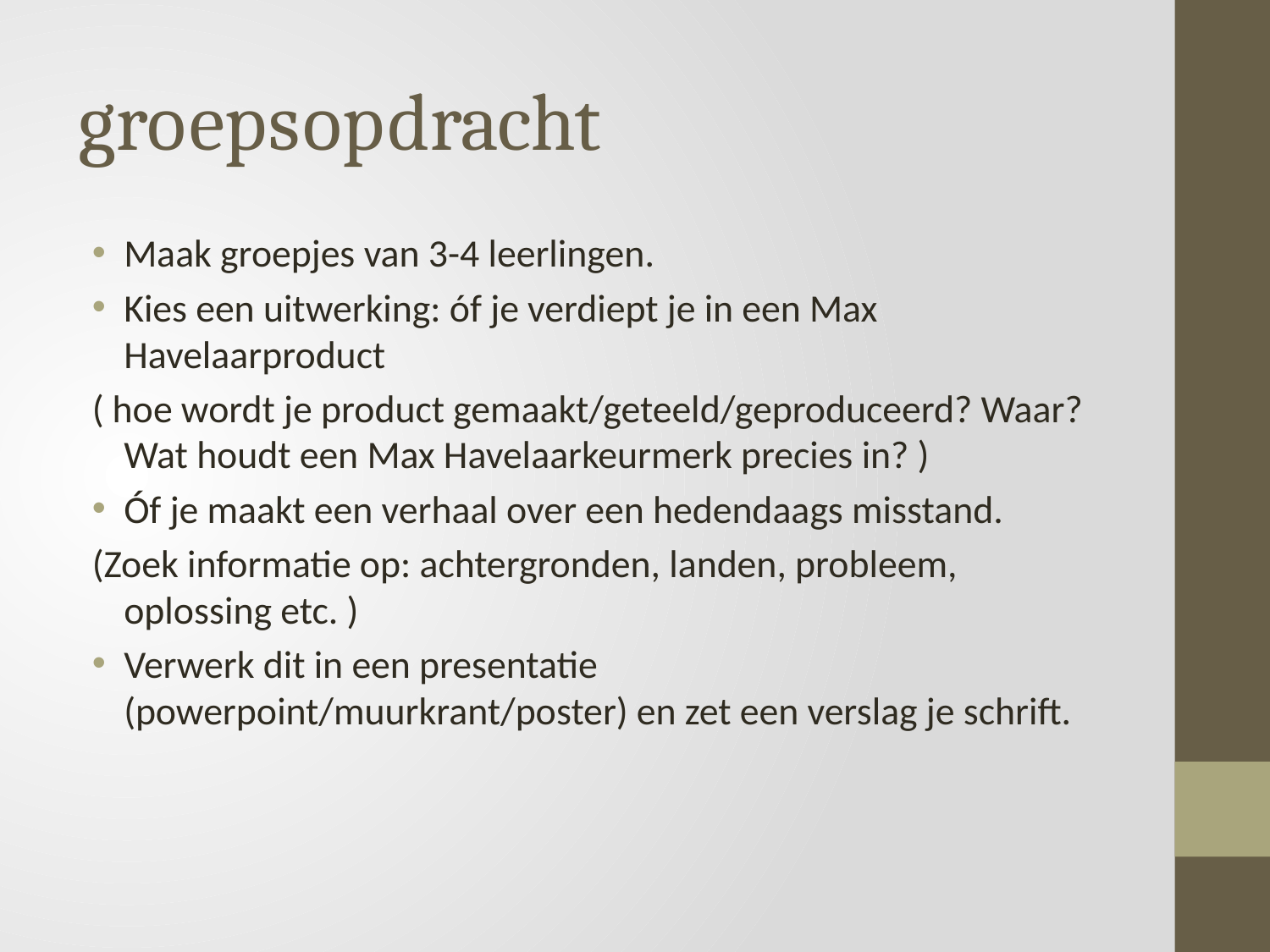

# groepsopdracht
Maak groepjes van 3-4 leerlingen.
Kies een uitwerking: óf je verdiept je in een Max Havelaarproduct
( hoe wordt je product gemaakt/geteeld/geproduceerd? Waar? Wat houdt een Max Havelaarkeurmerk precies in? )
Óf je maakt een verhaal over een hedendaags misstand.
(Zoek informatie op: achtergronden, landen, probleem, oplossing etc. )
Verwerk dit in een presentatie (powerpoint/muurkrant/poster) en zet een verslag je schrift.